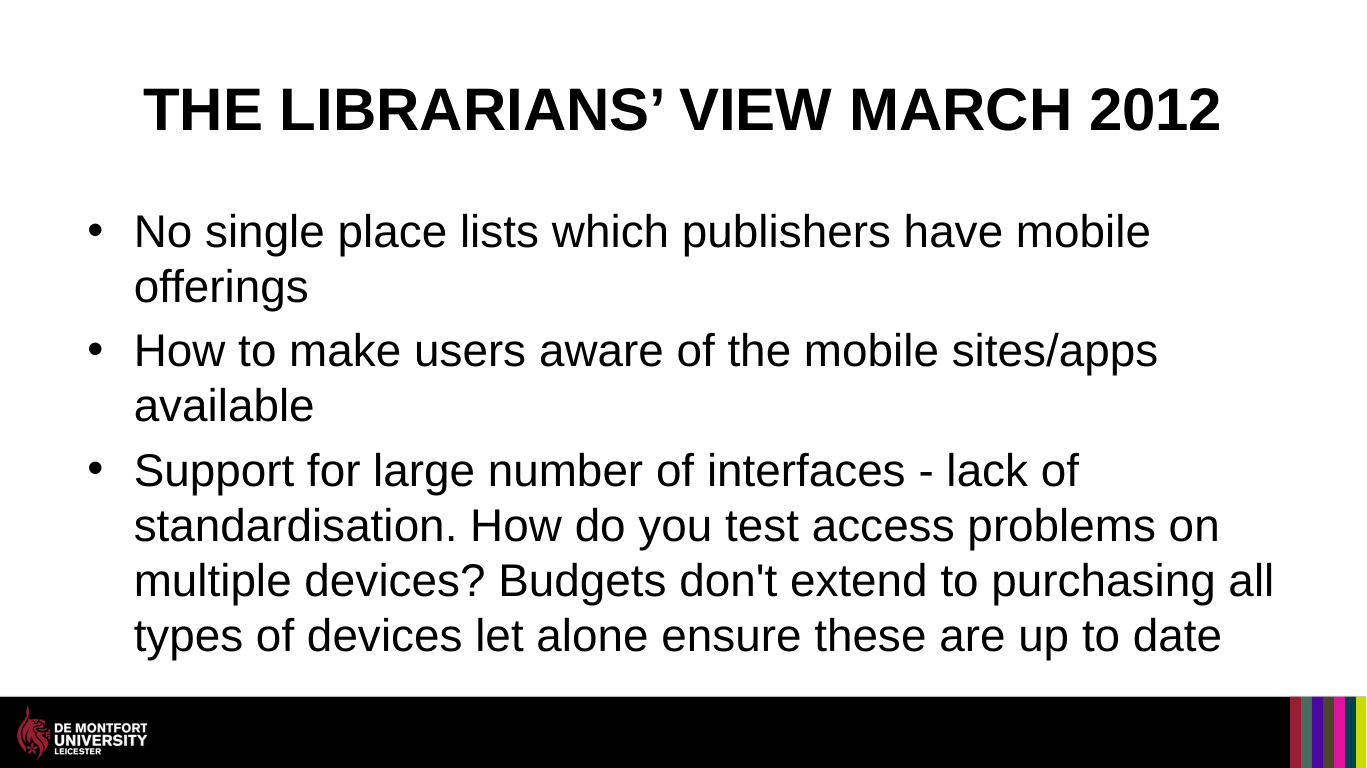

# The librarians’ view March 2012
No single place lists which publishers have mobile offerings
How to make users aware of the mobile sites/apps available
Support for large number of interfaces - lack of standardisation. How do you test access problems on multiple devices? Budgets don't extend to purchasing all types of devices let alone ensure these are up to date